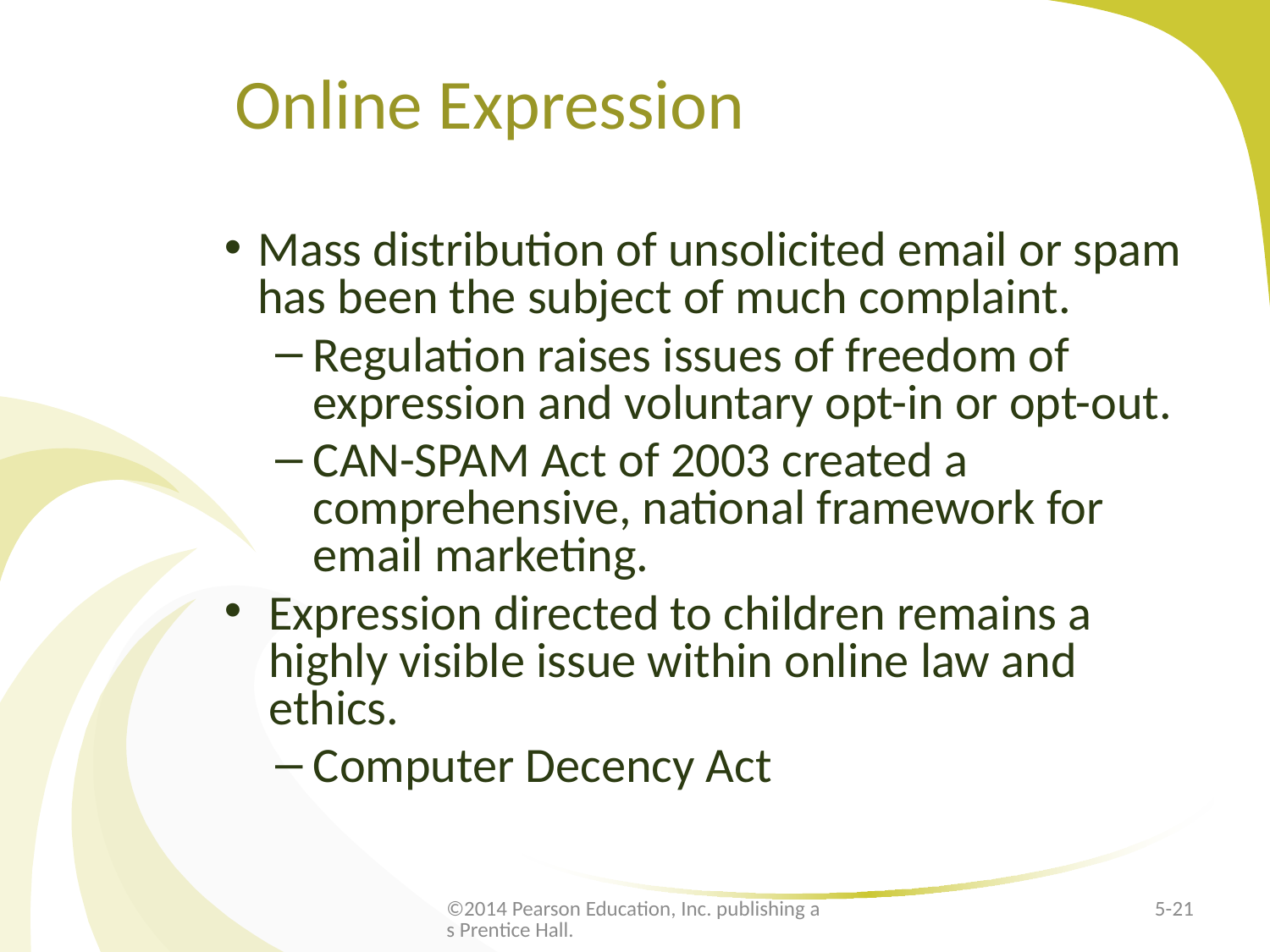

# Online Expression
Mass distribution of unsolicited email or spam has been the subject of much complaint.
Regulation raises issues of freedom of expression and voluntary opt-in or opt-out.
CAN-SPAM Act of 2003 created a comprehensive, national framework for email marketing.
Expression directed to children remains a highly visible issue within online law and ethics.
Computer Decency Act
©2014 Pearson Education, Inc. publishing as Prentice Hall.
5-21